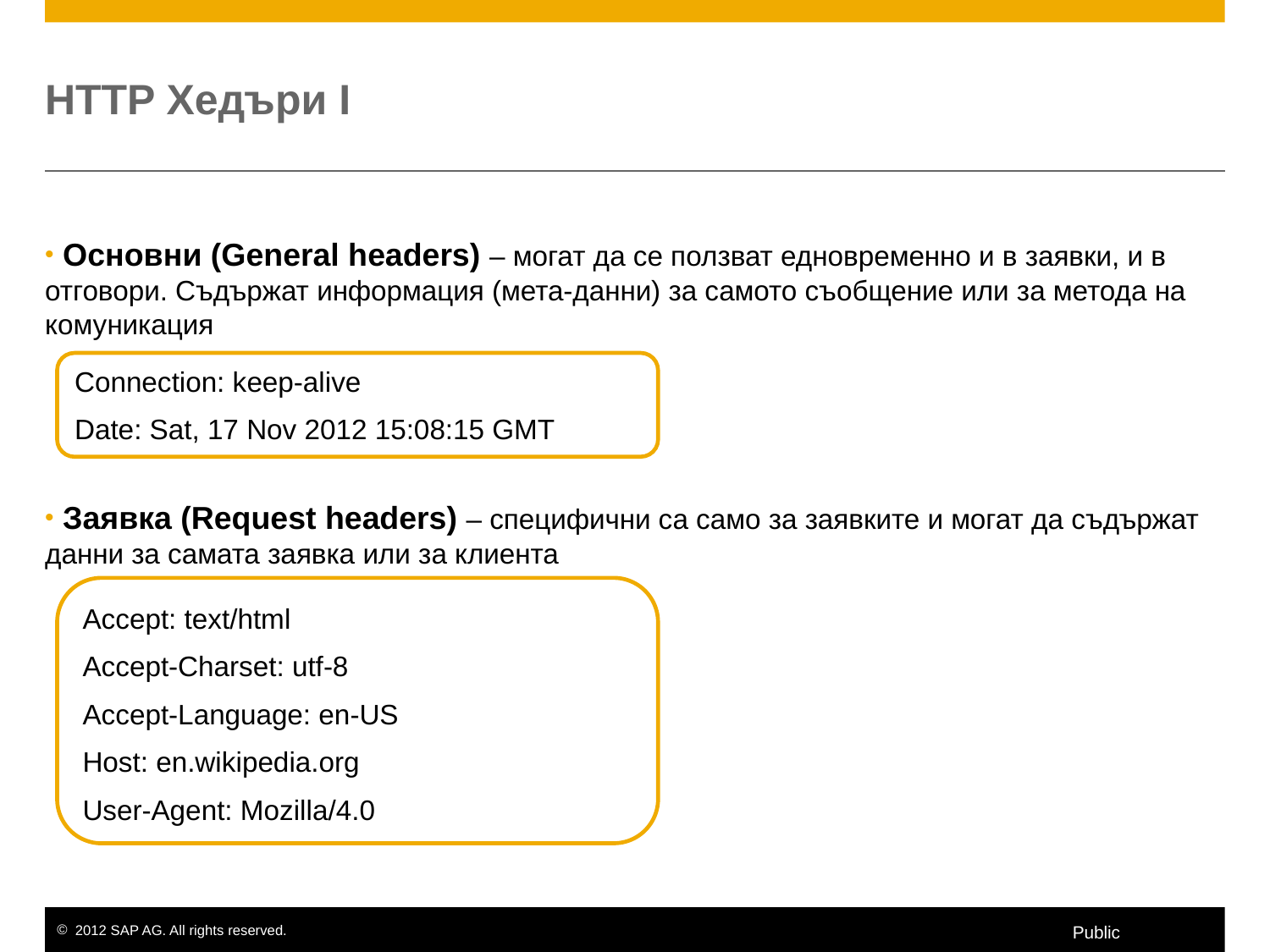

# HTTP Хедъри I
 Основни (General headers) – могат да се ползват едновременно и в заявки, и в отговори. Съдържат информация (мета-данни) за самото съобщение или за метода на комуникация

 Заявка (Request headers) – специфични са само за заявките и могат да съдържат данни за самата заявка или за клиента

Connection: keep-alive
Date: Sat, 17 Nov 2012 15:08:15 GMT
Accept: text/html
Accept-Charset: utf-8
Accept-Language: en-US
Host: en.wikipedia.org
User-Agent: Mozilla/4.0